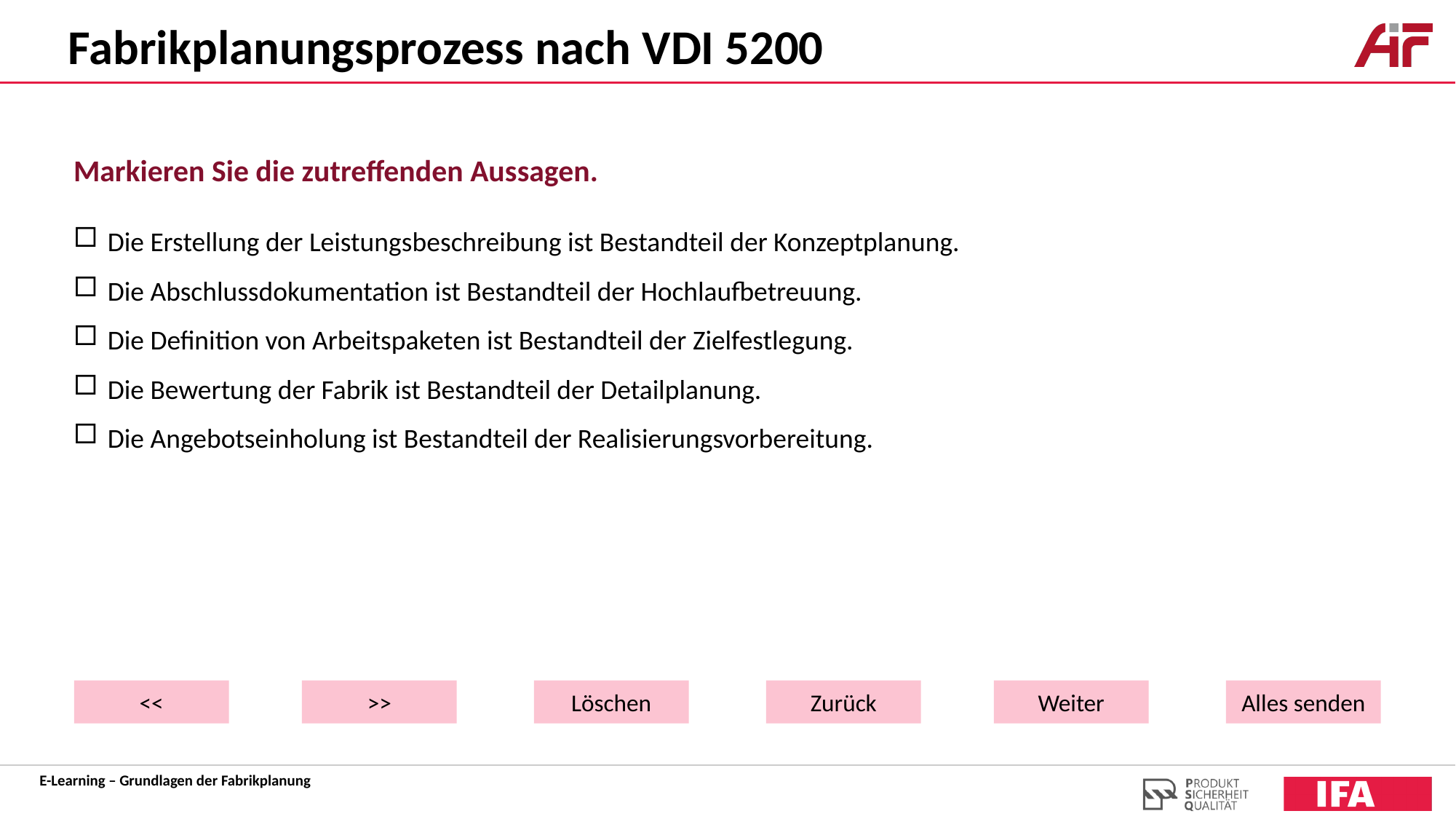

Fabrikplanungsprozess nach VDI 5200
Markieren Sie die zutreffenden Aussagen.

Die Erstellung der Leistungsbeschreibung ist Bestandteil der Konzeptplanung.
Die Abschlussdokumentation ist Bestandteil der Hochlaufbetreuung.
Die Definition von Arbeitspaketen ist Bestandteil der Zielfestlegung.
Die Bewertung der Fabrik ist Bestandteil der Detailplanung.
Die Angebotseinholung ist Bestandteil der Realisierungsvorbereitung.
<<
>>
Löschen
Zurück
Weiter
Alles senden